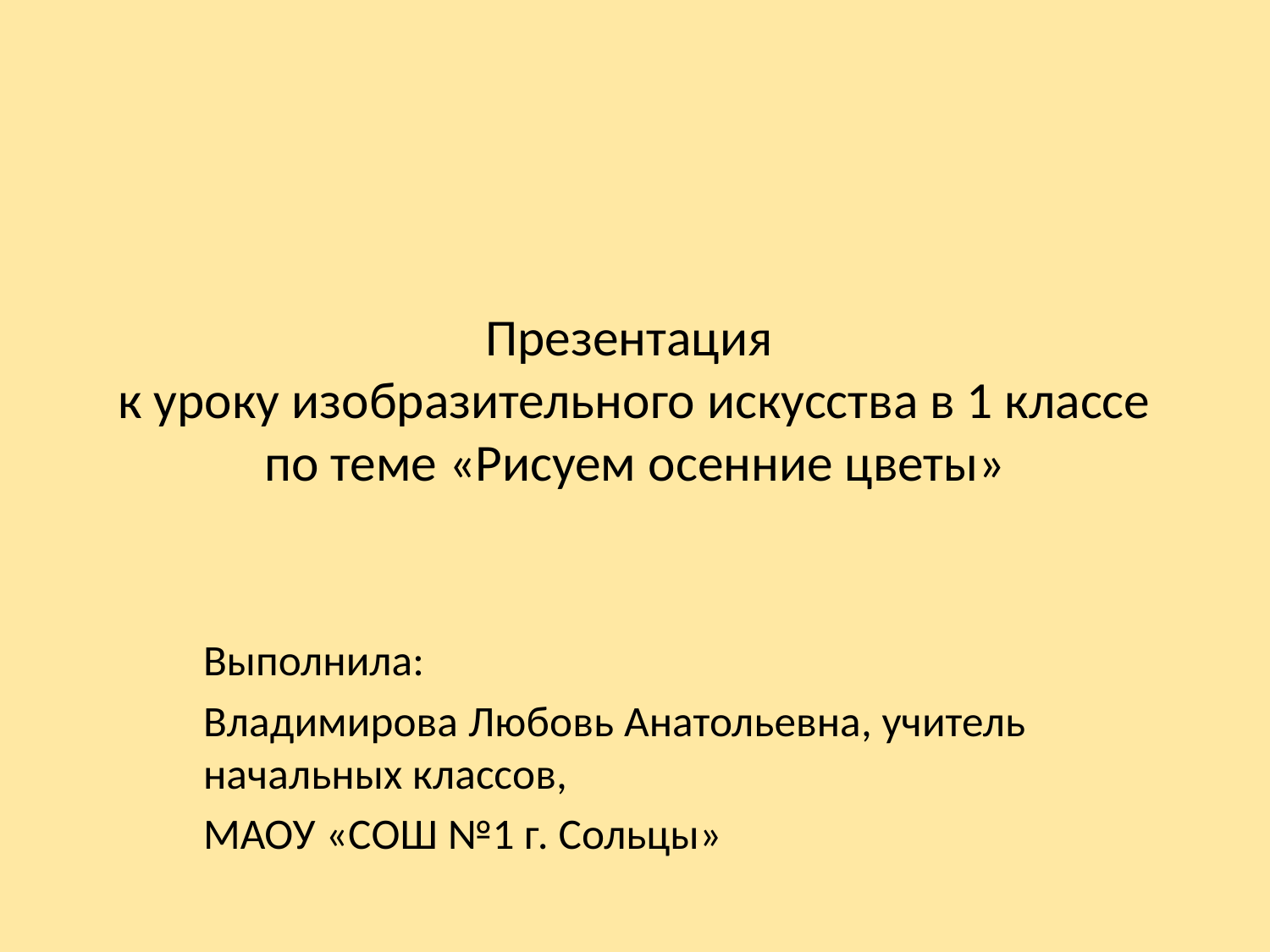

# Презентация к уроку изобразительного искусства в 1 классе по теме «Рисуем осенние цветы»
Выполнила:
Владимирова Любовь Анатольевна, учитель начальных классов,
МАОУ «СОШ №1 г. Сольцы»